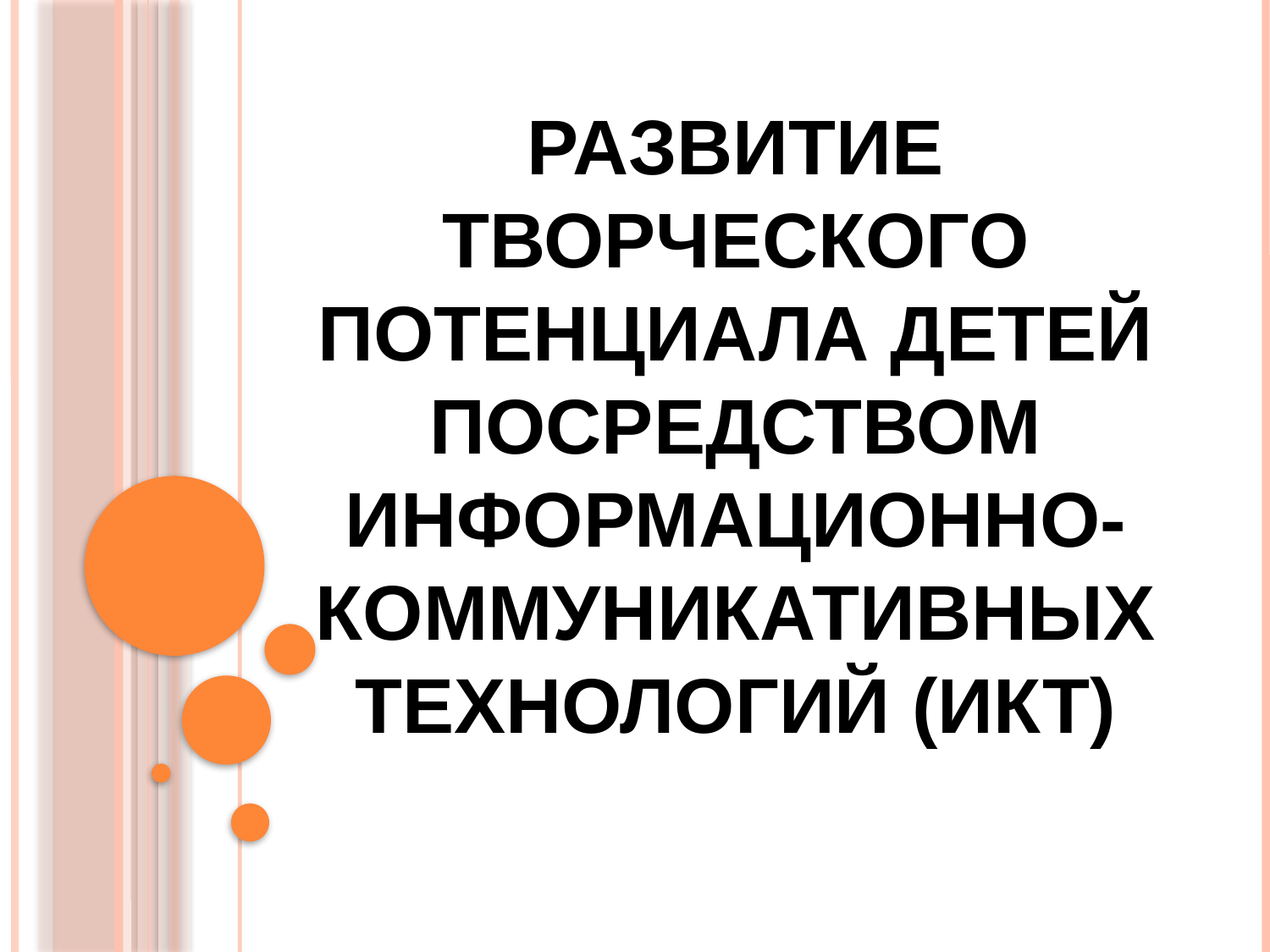

# Развитие творческого потенциала детей посредством Информационно-коммуникативных технологий (ИКТ)